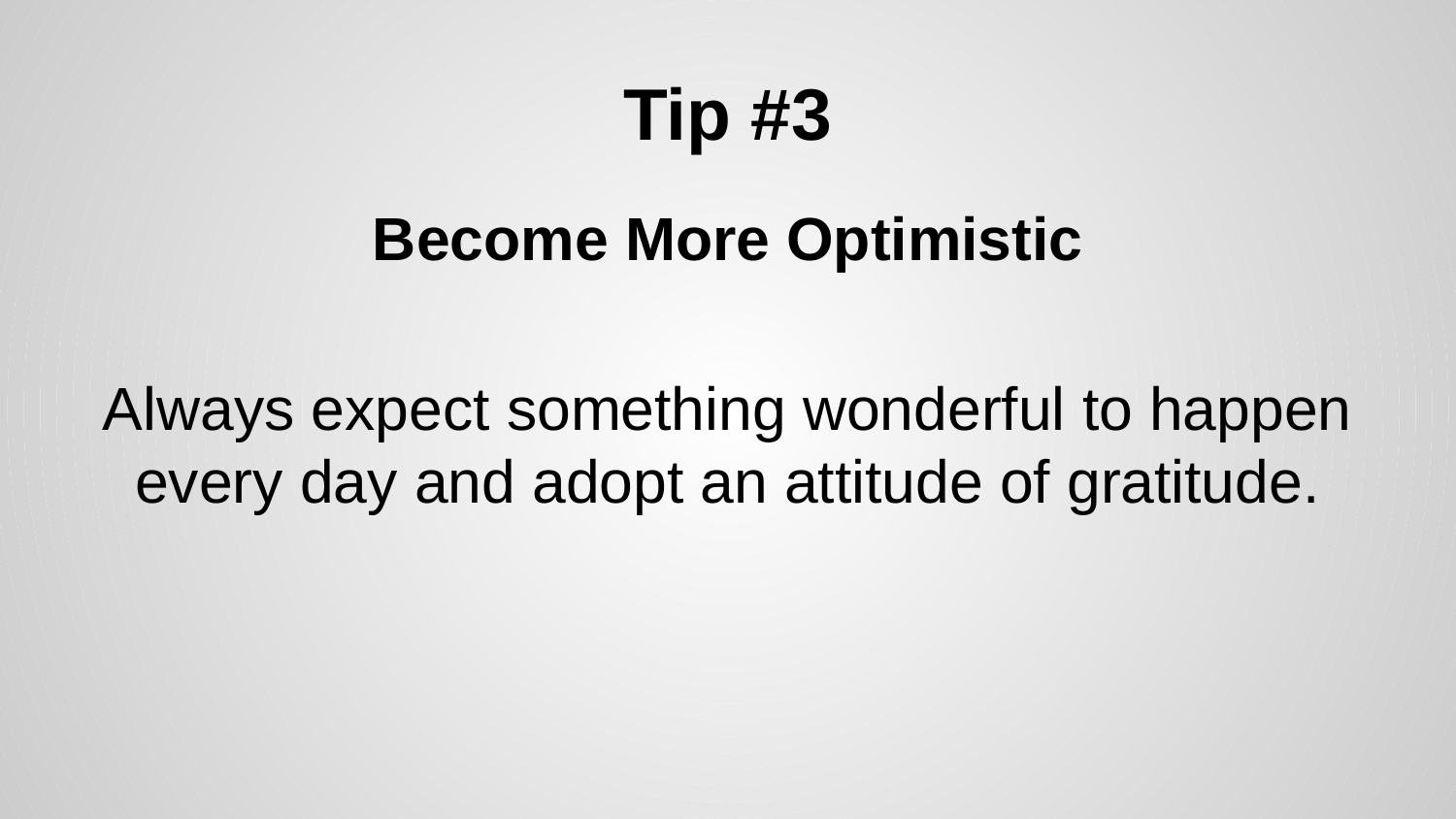

# Tip #3
Become More Optimistic

Always expect something wonderful to happen every day and adopt an attitude of gratitude.